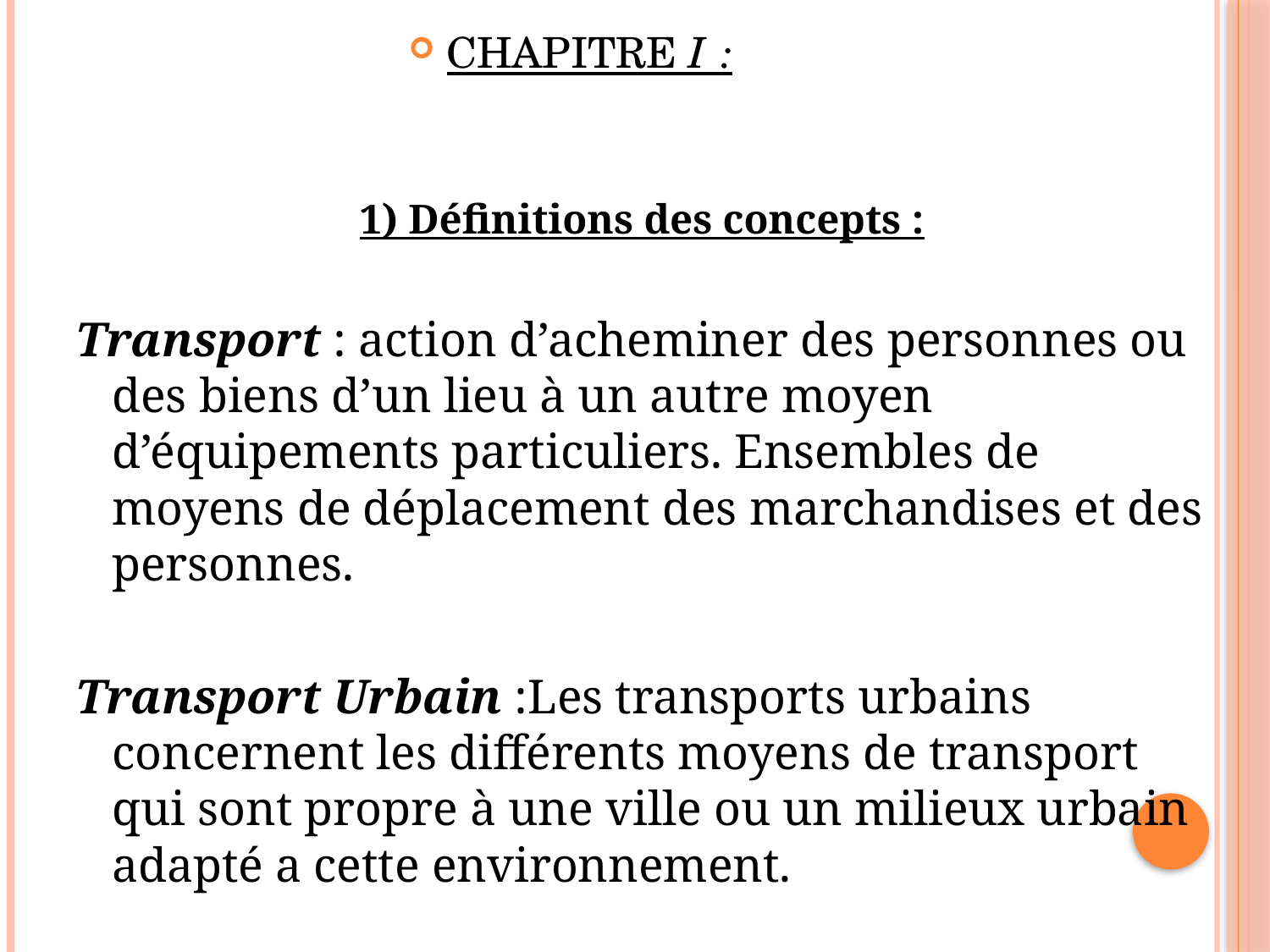

CHAPITRE I :

1) Définitions des concepts :

Transport : action d’acheminer des personnes ou  des biens d’un lieu à un autre moyen d’équipements particuliers. Ensembles de moyens de déplacement des marchandises et des personnes.

Transport Urbain :Les transports urbains concernent les différents moyens de transport qui sont propre à une ville ou un milieux urbain adapté a cette environnement.